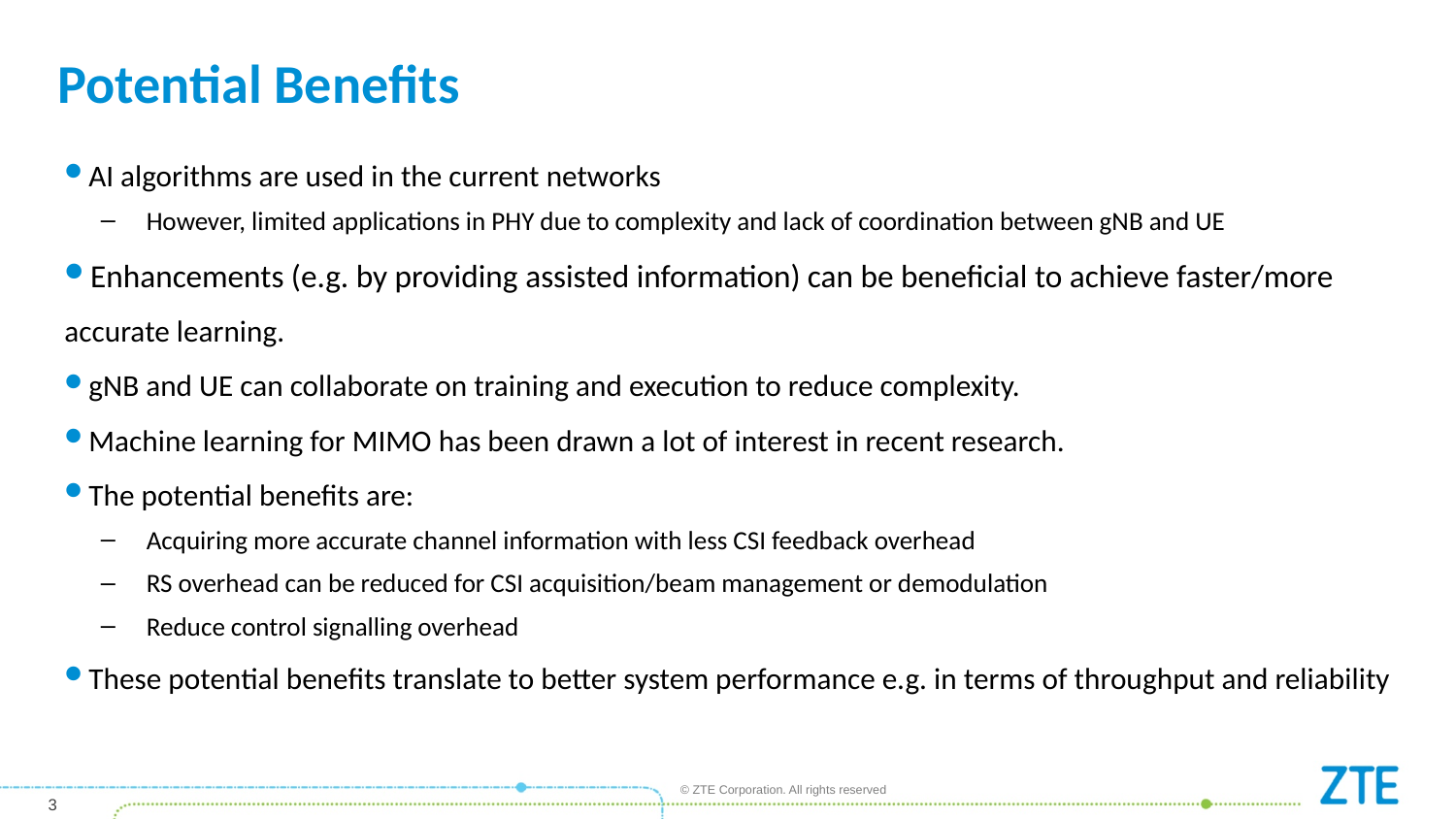

# Potential Benefits
AI algorithms are used in the current networks
However, limited applications in PHY due to complexity and lack of coordination between gNB and UE
Enhancements (e.g. by providing assisted information) can be beneficial to achieve faster/more accurate learning.
gNB and UE can collaborate on training and execution to reduce complexity.
Machine learning for MIMO has been drawn a lot of interest in recent research.
The potential benefits are:
Acquiring more accurate channel information with less CSI feedback overhead
RS overhead can be reduced for CSI acquisition/beam management or demodulation
Reduce control signalling overhead
These potential benefits translate to better system performance e.g. in terms of throughput and reliability